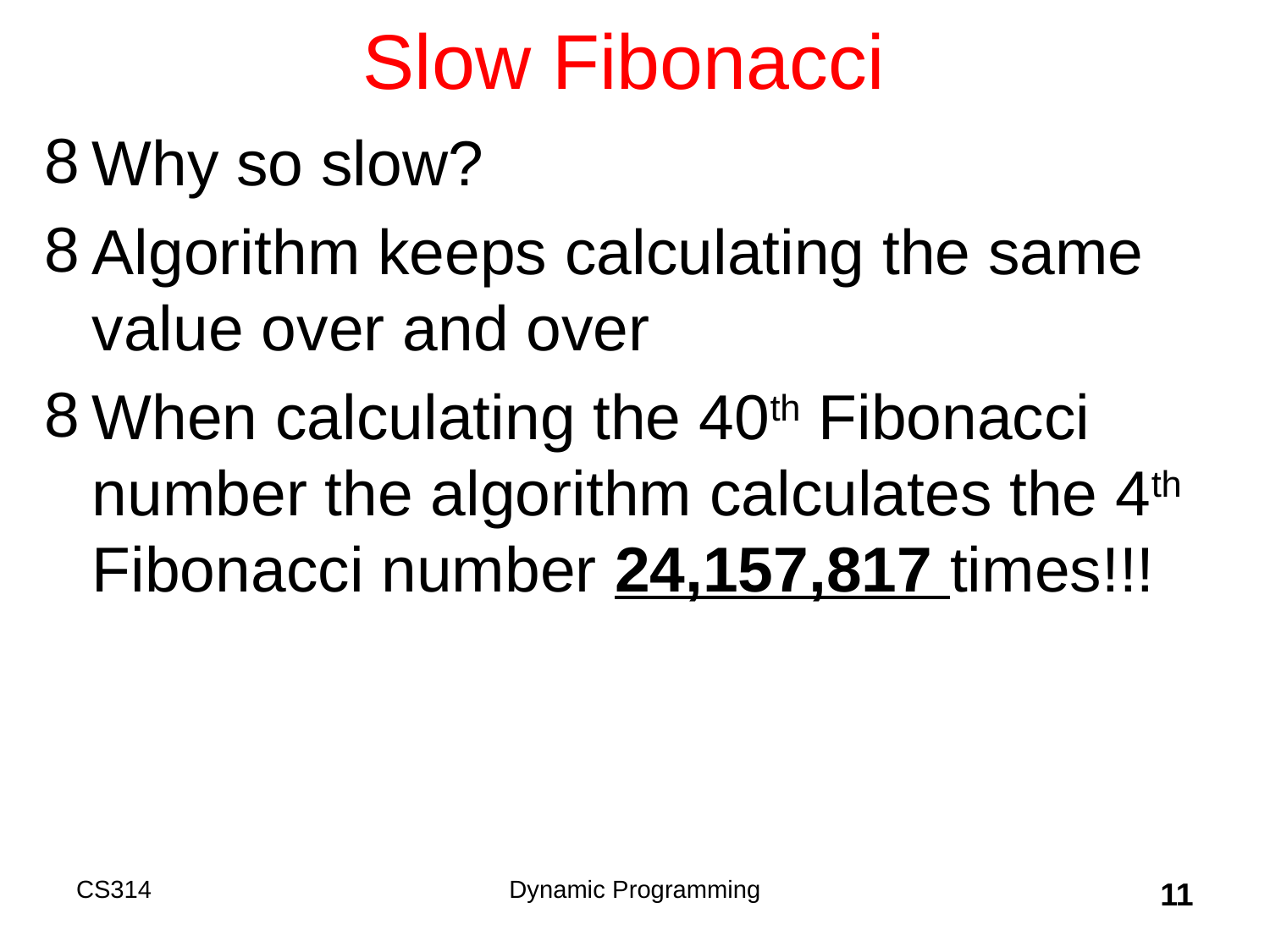

# Slow Fibonacci
Why so slow?
Algorithm keeps calculating the same value over and over
When calculating the 40th Fibonacci number the algorithm calculates the 4th Fibonacci number 24,157,817 times!!!
CS314
Dynamic Programming
11